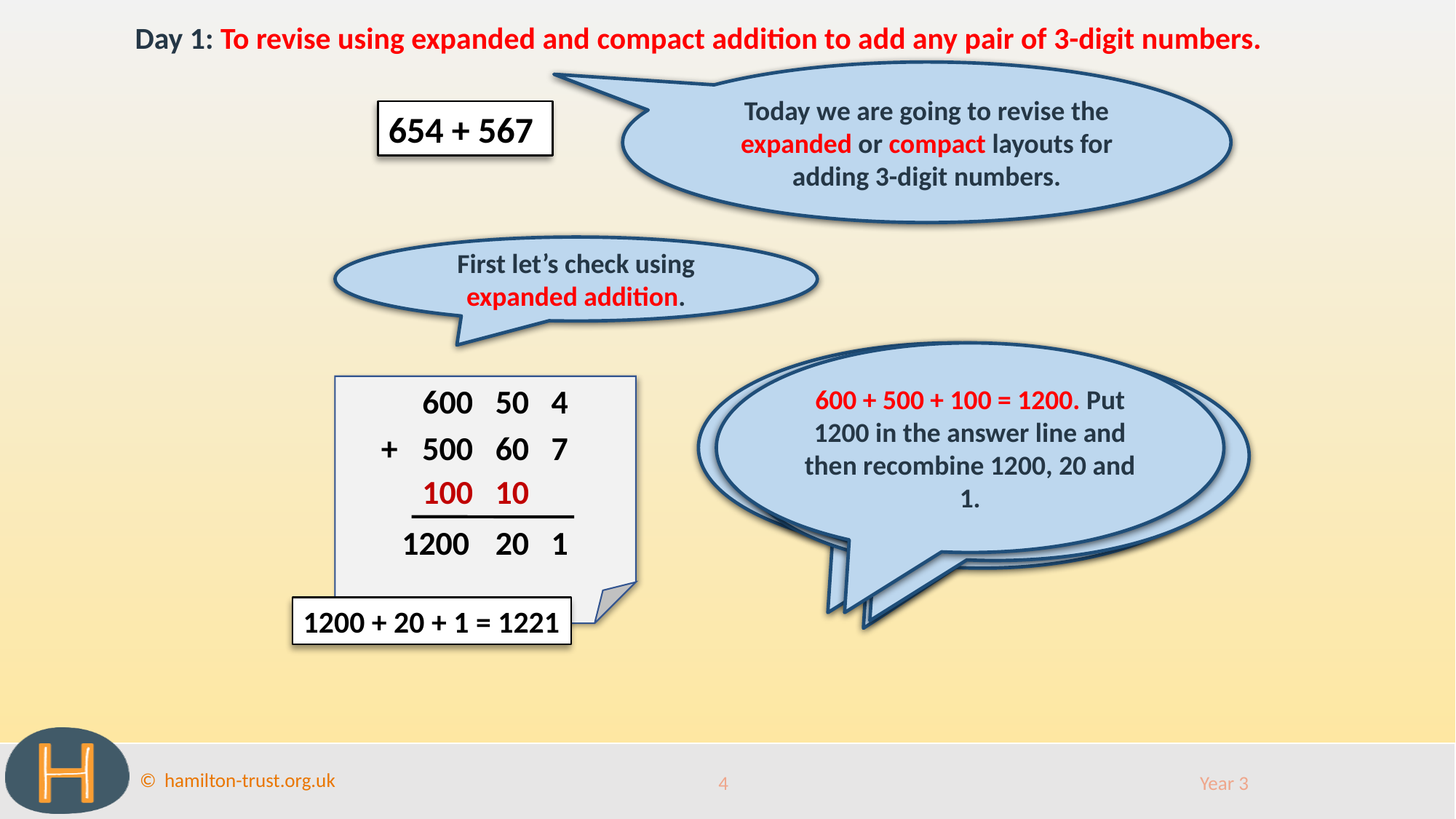

Day 1: To revise using expanded and compact addition to add any pair of 3-digit numbers.
Today we are going to revise the expanded or compact layouts for adding 3-digit numbers.
654 + 567
First let’s check using expanded addition.
First partition the numbers and set them out neatly, leaving a space, then a line for the answer.
600 + 500 + 100 = 1200. Put 1200 in the answer line and then recombine 1200, 20 and 1.
50 + 60 + 10 = 120. Put 20 in the answer line and 100 in the waiting line.
4 + 7 = 11. Put 1 in the answer line and 10 in the waiting line.
600
50
4

+
500
60
7
100
10
1200
20
1
1200 + 20 + 1 = 1221
4
Year 3